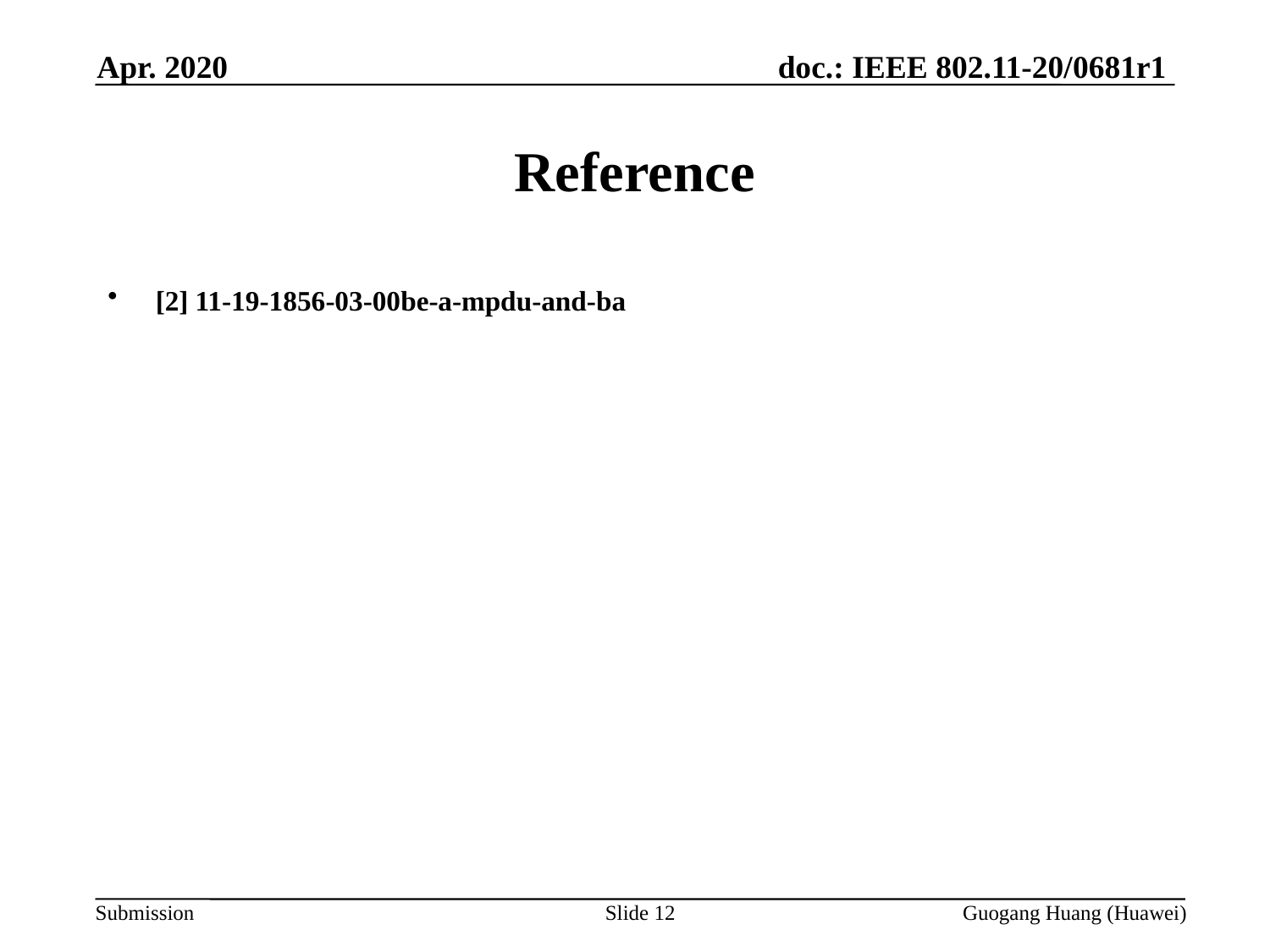

Apr. 2020
Reference
[2] 11-19-1856-03-00be-a-mpdu-and-ba

Slide 12
Guogang Huang (Huawei)